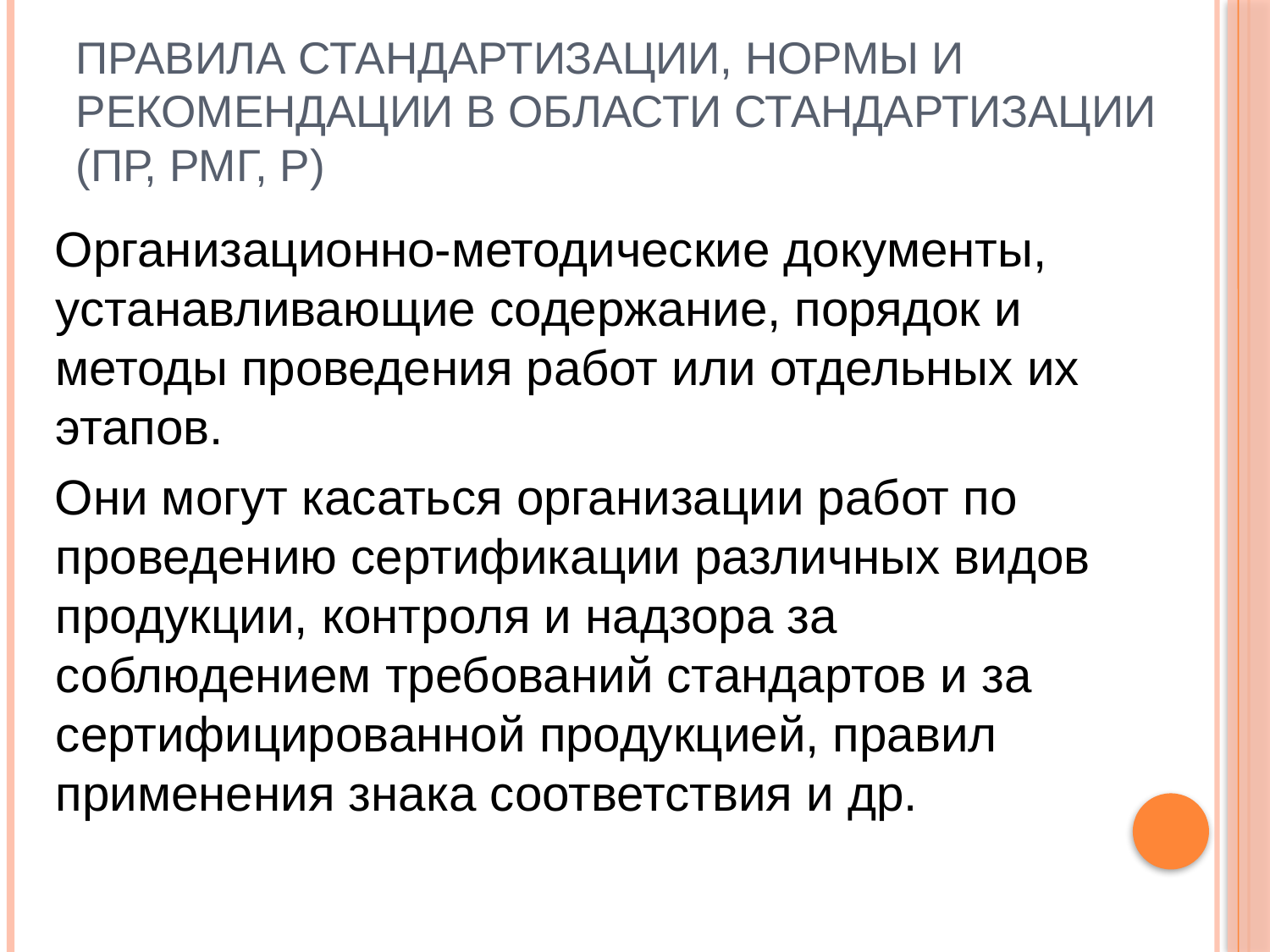

# Правила стандартизации, нормы и рекомендации в области стандартизации (ПР, РМГ, Р)
Организационно-методические документы, устанавливающие содержание, порядок и методы проведения работ или отдельных их этапов.
Они могут касаться организации работ по проведению сертификации различных видов продукции, контроля и надзора за соблюдением требований стандартов и за сертифицированной продукцией, правил применения знака соответствия и др.